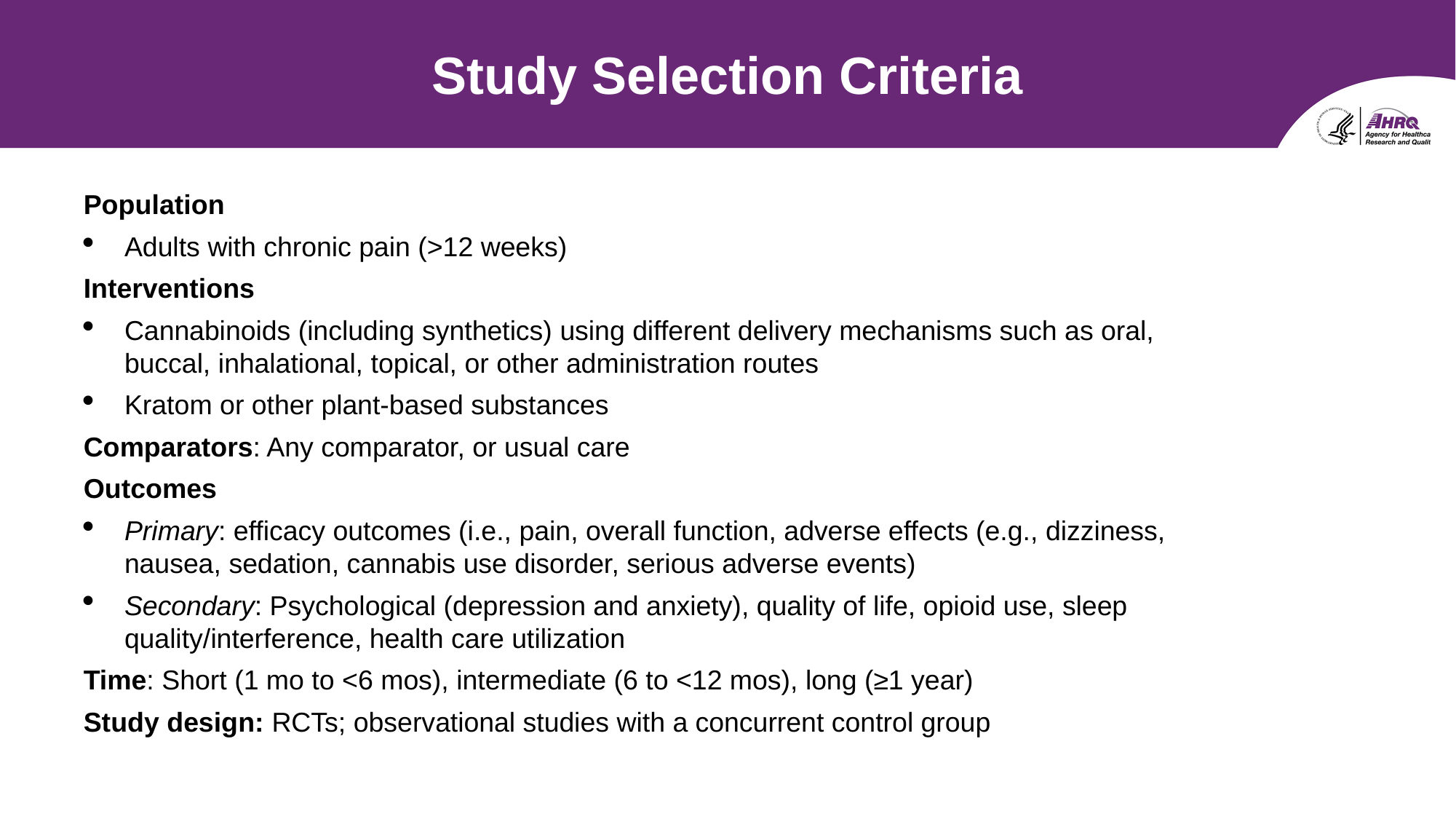

# Study Selection Criteria
Population
Adults with chronic pain (>12 weeks)
Interventions
Cannabinoids (including synthetics) using different delivery mechanisms such as oral, buccal, inhalational, topical, or other administration routes
Kratom or other plant-based substances
Comparators: Any comparator, or usual care
Outcomes
Primary: efficacy outcomes (i.e., pain, overall function, adverse effects (e.g., dizziness, nausea, sedation, cannabis use disorder, serious adverse events)
Secondary: Psychological (depression and anxiety), quality of life, opioid use, sleep quality/interference, health care utilization
Time: Short (1 mo to <6 mos), intermediate (6 to <12 mos), long (≥1 year)
Study design: RCTs; observational studies with a concurrent control group